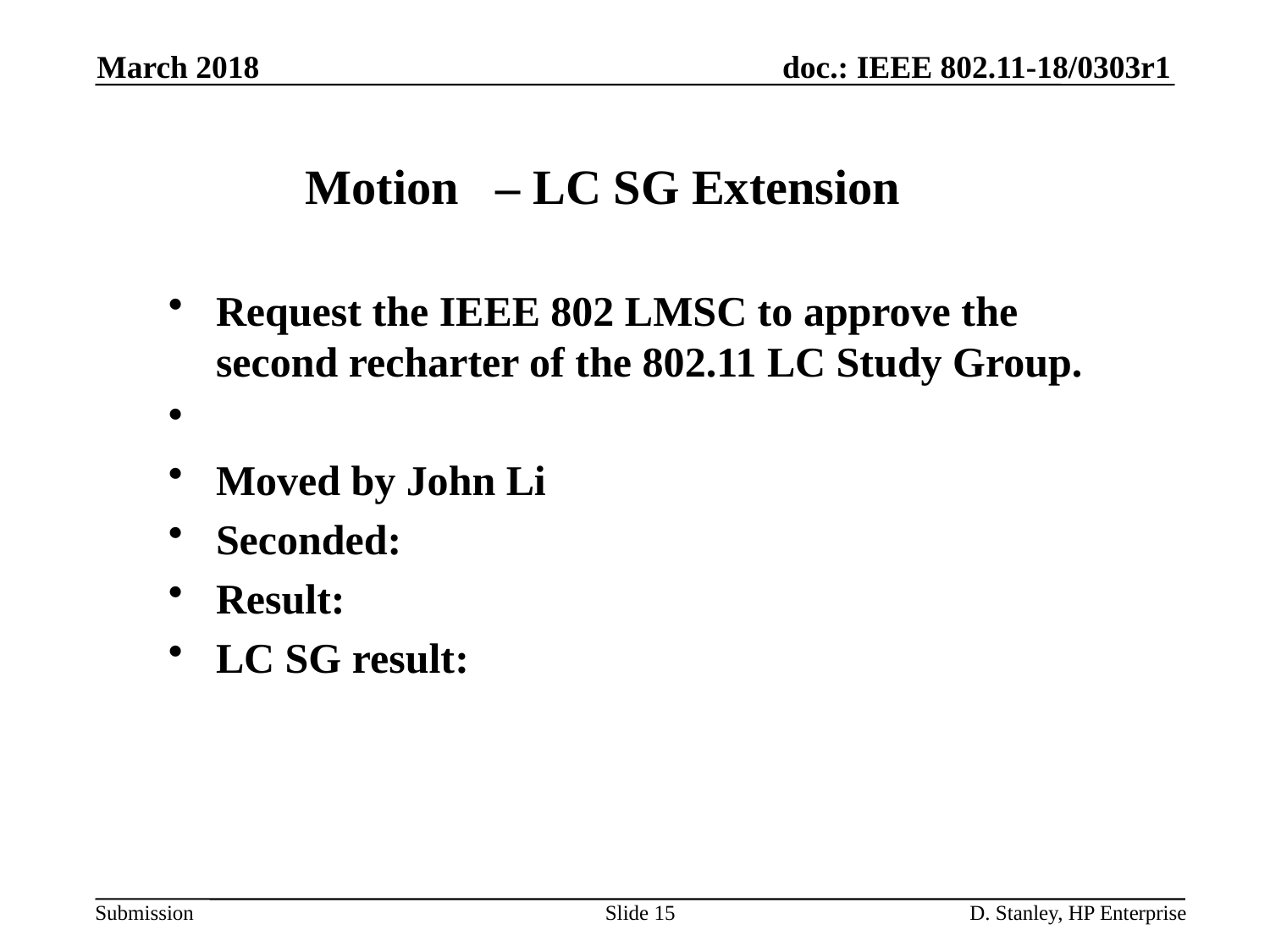

March 2018
Motion   – LC SG Extension
Request the IEEE 802 LMSC to approve the second recharter of the 802.11 LC Study Group.

Moved by John Li
Seconded:
Result:
LC SG result:

Slide 15
D. Stanley, HP Enterprise